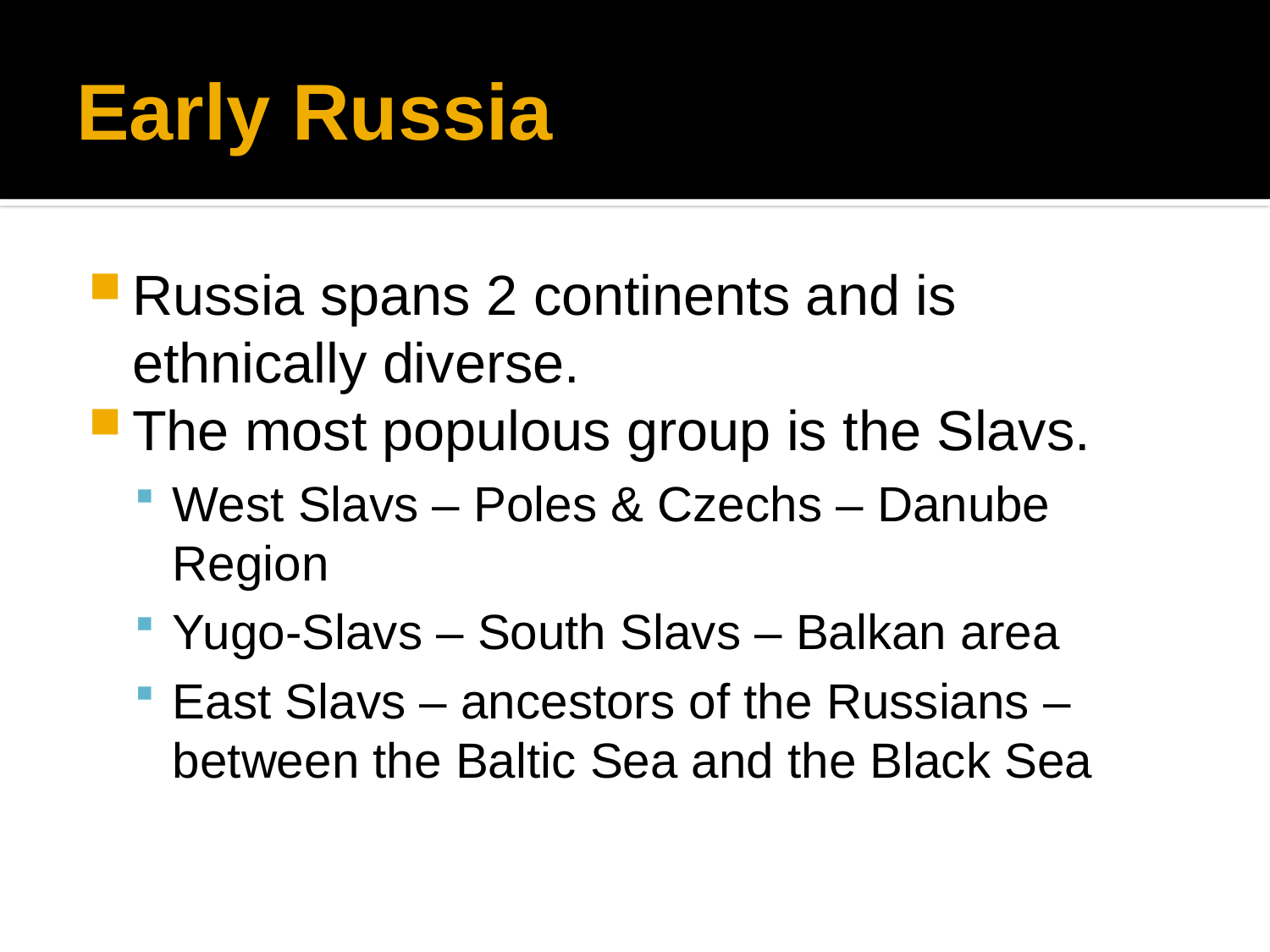

# Early Russia
Russia spans 2 continents and is ethnically diverse.
The most populous group is the Slavs.
West Slavs – Poles & Czechs – Danube Region
Yugo-Slavs – South Slavs – Balkan area
East Slavs – ancestors of the Russians – between the Baltic Sea and the Black Sea